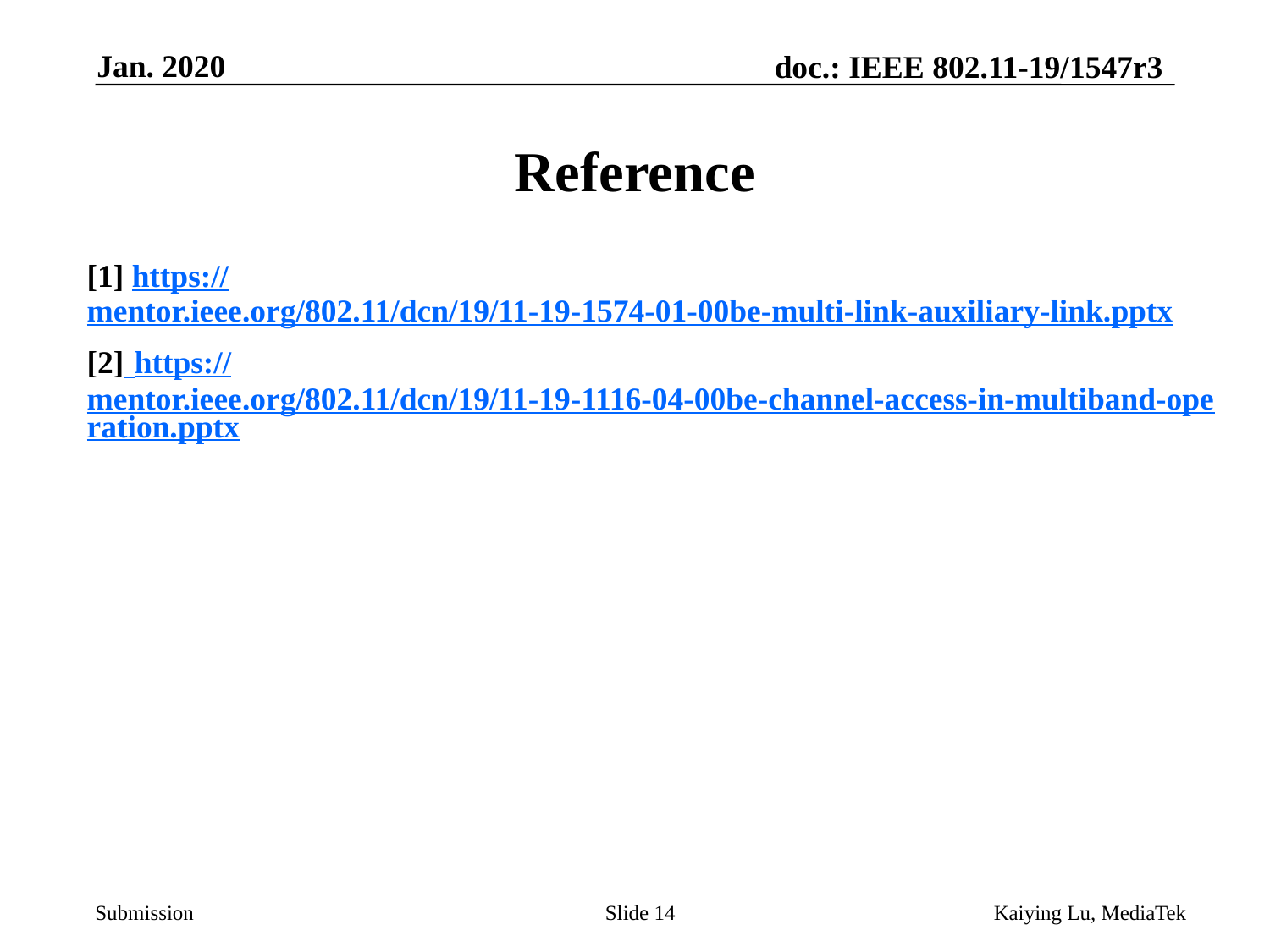

Jan. 2020
# Reference
[1] https://mentor.ieee.org/802.11/dcn/19/11-19-1574-01-00be-multi-link-auxiliary-link.pptx
[2] https://mentor.ieee.org/802.11/dcn/19/11-19-1116-04-00be-channel-access-in-multiband-operation.pptx

Slide 14
Kaiying Lu, MediaTek